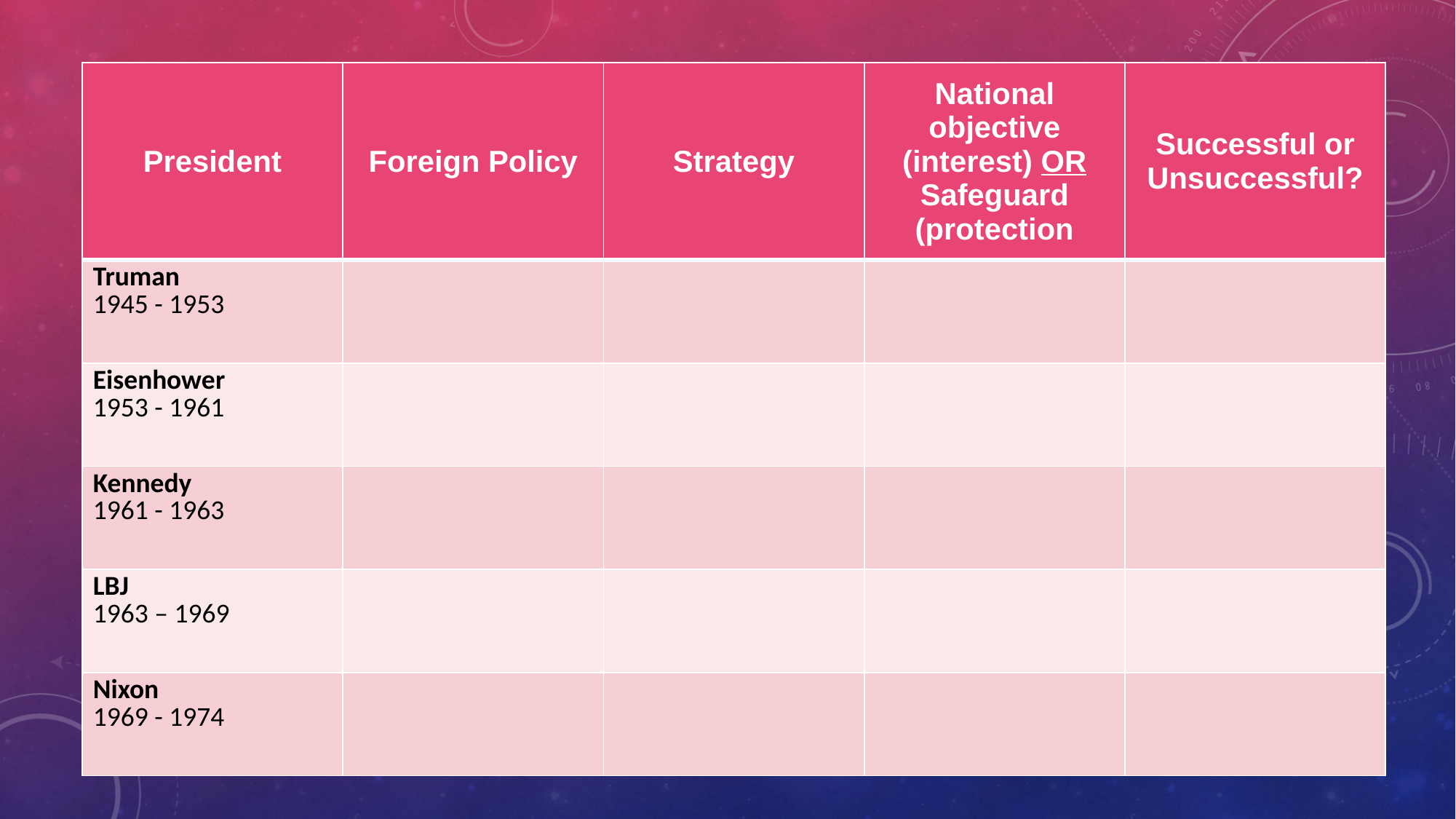

| President | Foreign Policy | Strategy | National objective (interest) OR Safeguard (protection | Successful or Unsuccessful? |
| --- | --- | --- | --- | --- |
| Truman 1945 - 1953 |  |  |  |  |
| Eisenhower 1953 - 1961 |  |  |  |  |
| Kennedy 1961 - 1963 |  |  |  |  |
| LBJ 1963 – 1969 |  |  |  |  |
| Nixon 1969 - 1974 |  |  |  |  |